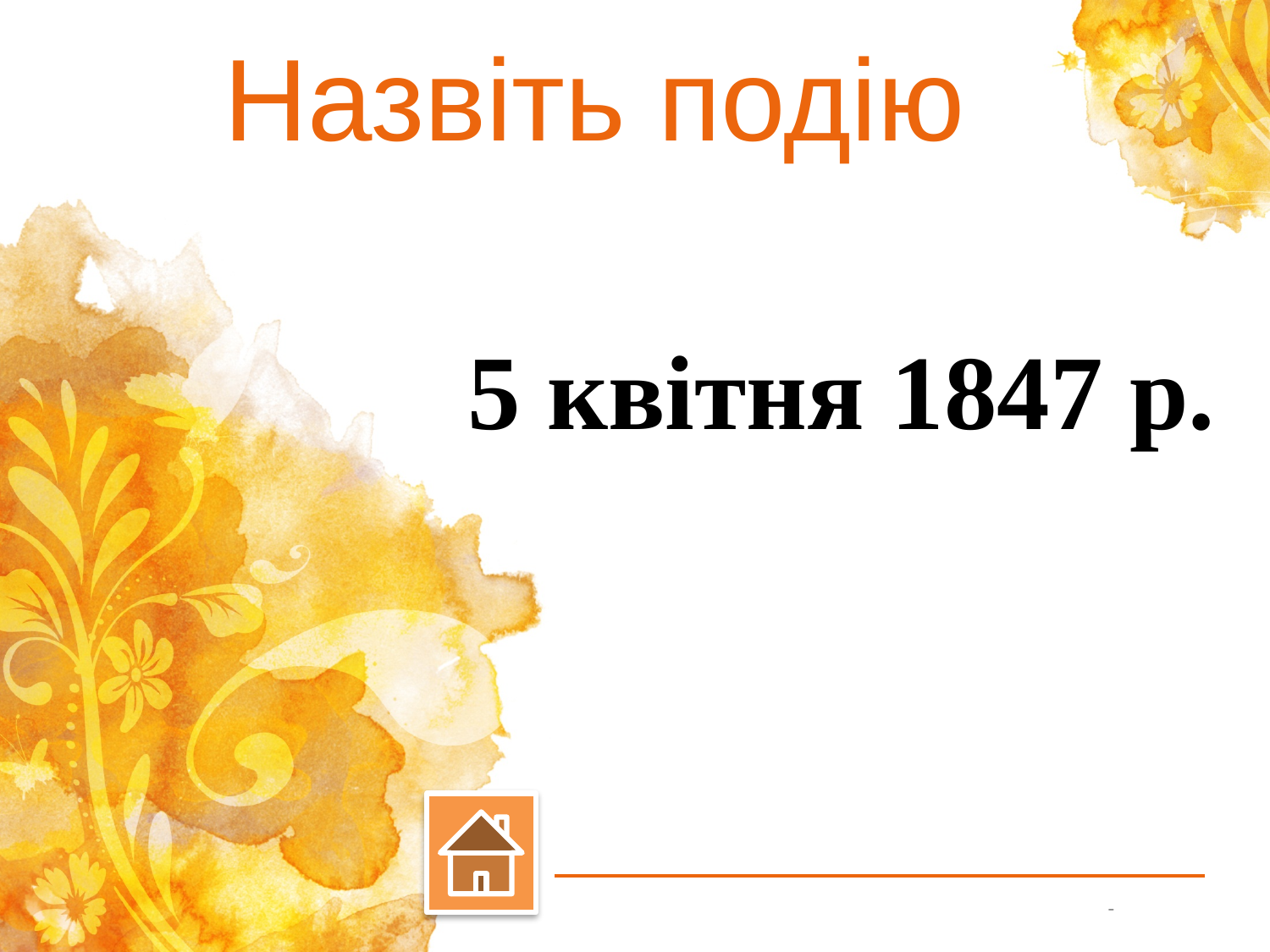

# Назвіть подію
5 квітня 1847 р.